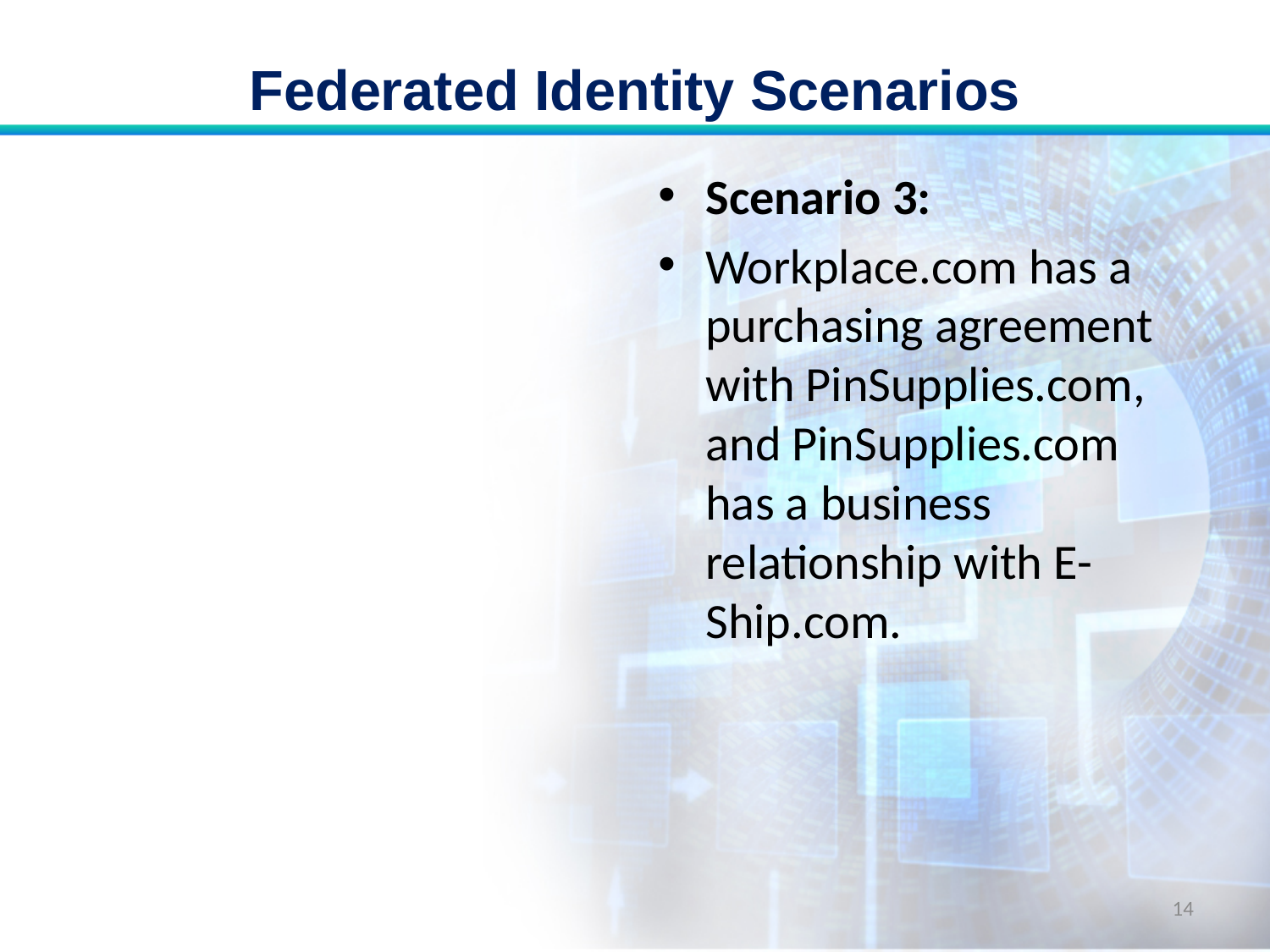

# Federated Identity Scenarios
Scenario 3:
Workplace.com has a purchasing agreement with PinSupplies.com, and PinSupplies.com has a business relationship with E-Ship.com.
14